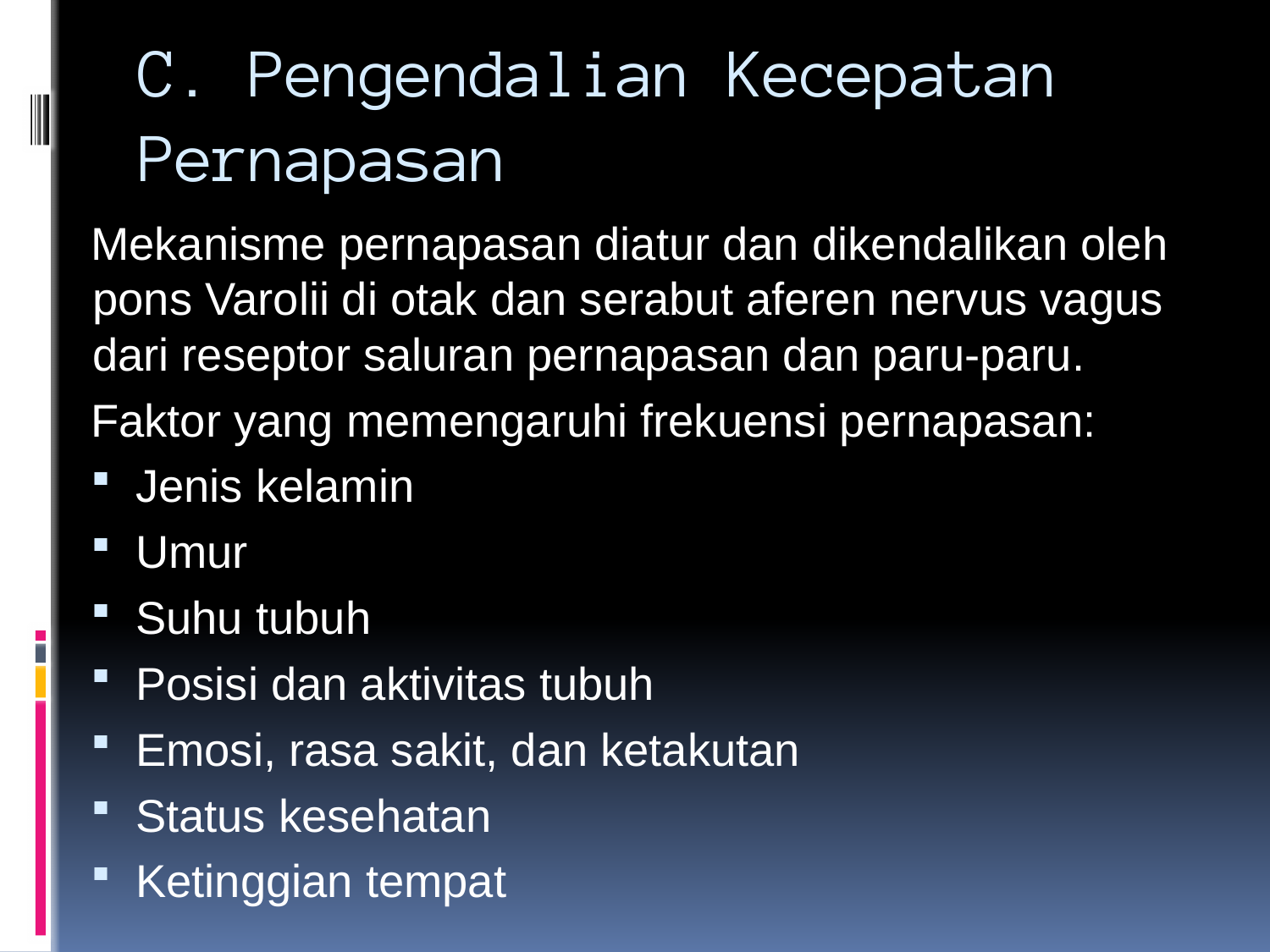

# C. Pengendalian Kecepatan Pernapasan
Mekanisme pernapasan diatur dan dikendalikan oleh pons Varolii di otak dan serabut aferen nervus vagus dari reseptor saluran pernapasan dan paru-paru.
Faktor yang memengaruhi frekuensi pernapasan:
Jenis kelamin
Umur
Suhu tubuh
Posisi dan aktivitas tubuh
Emosi, rasa sakit, dan ketakutan
Status kesehatan
Ketinggian tempat